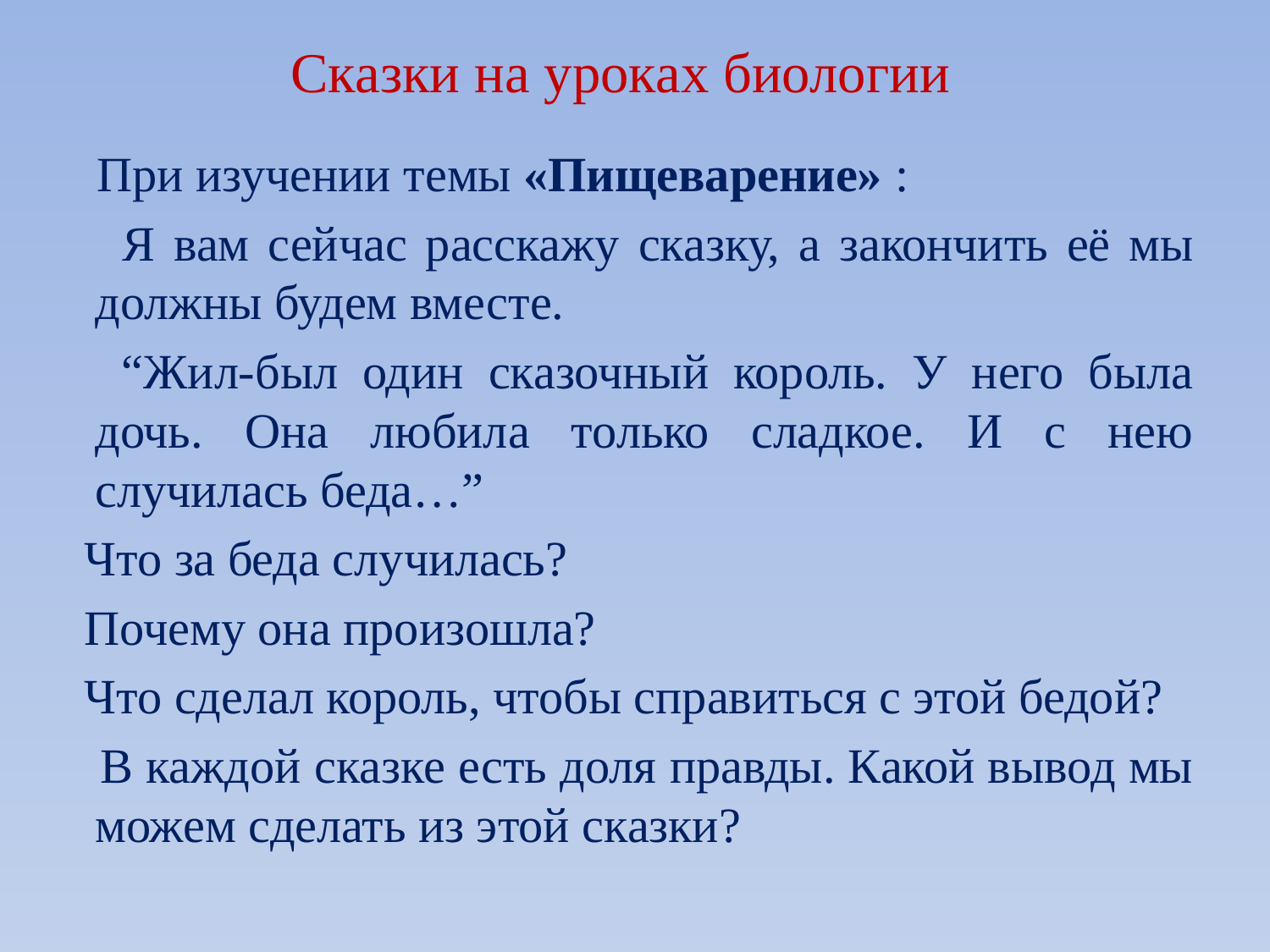

# Сказки на уроках биологии
    При изучении темы «Пищеварение» :
    Я вам сейчас расскажу сказку, а закончить её мы должны будем вместе.
   “Жил-был один сказочный король. У него была дочь. Она любила только сладкое. И с нею случилась беда…”
   Что за беда случилась?
   Почему она произошла?
   Что сделал король, чтобы справиться с этой бедой?
    В каждой сказке есть доля правды. Какой вывод мы можем сделать из этой сказки?